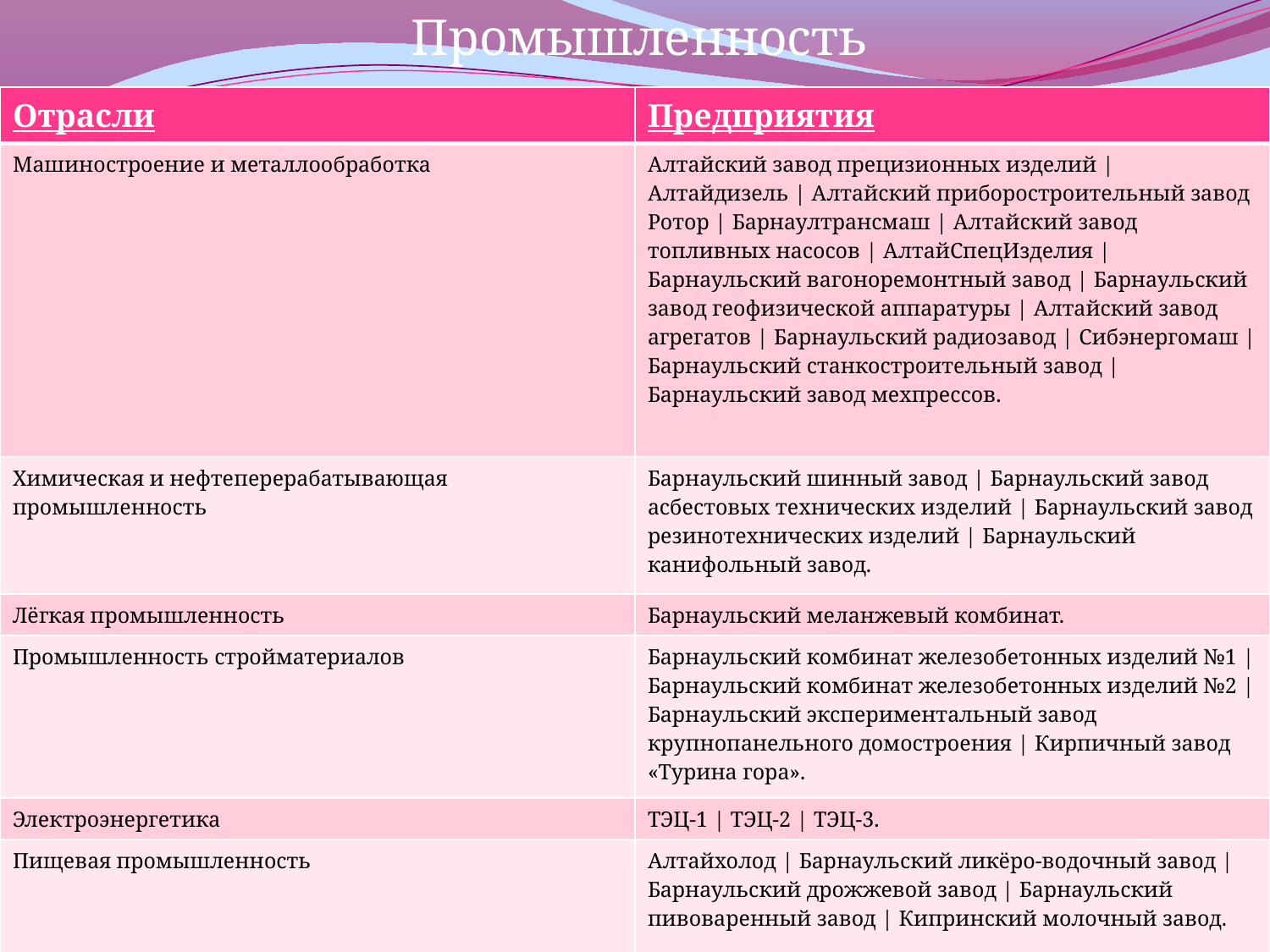

Промышленность
| Отрасли | Предприятия |
| --- | --- |
| Машиностроение и металлообработка | Алтайский завод прецизионных изделий | Алтайдизель | Алтайский приборостроительный завод Ротор | Барнаултрансмаш | Алтайский завод топливных насосов | АлтайСпецИзделия | Барнаульский вагоноремонтный завод | Барнаульский завод геофизической аппаратуры | Алтайский завод агрегатов | Барнаульский радиозавод | Сибэнергомаш | Барнаульский станкостроительный завод | Барнаульский завод мехпрессов. |
| Химическая и нефтеперерабатывающая промышленность | Барнаульский шинный завод | Барнаульский завод асбестовых технических изделий | Барнаульский завод резинотехнических изделий | Барнаульский канифольный завод. |
| Лёгкая промышленность | Барнаульский меланжевый комбинат. |
| Промышленность стройматериалов | Барнаульский комбинат железобетонных изделий №1 | Барнаульский комбинат железобетонных изделий №2 | Барнаульский экспериментальный завод крупнопанельного домостроения | Кирпичный завод «Турина гора». |
| Электроэнергетика | ТЭЦ-1 | ТЭЦ-2 | ТЭЦ-3. |
| Пищевая промышленность | Алтайхолод | Барнаульский ликёро-водочный завод | Барнаульский дрожжевой завод | Барнаульский пивоваренный завод | Кипринский молочный завод. |
#